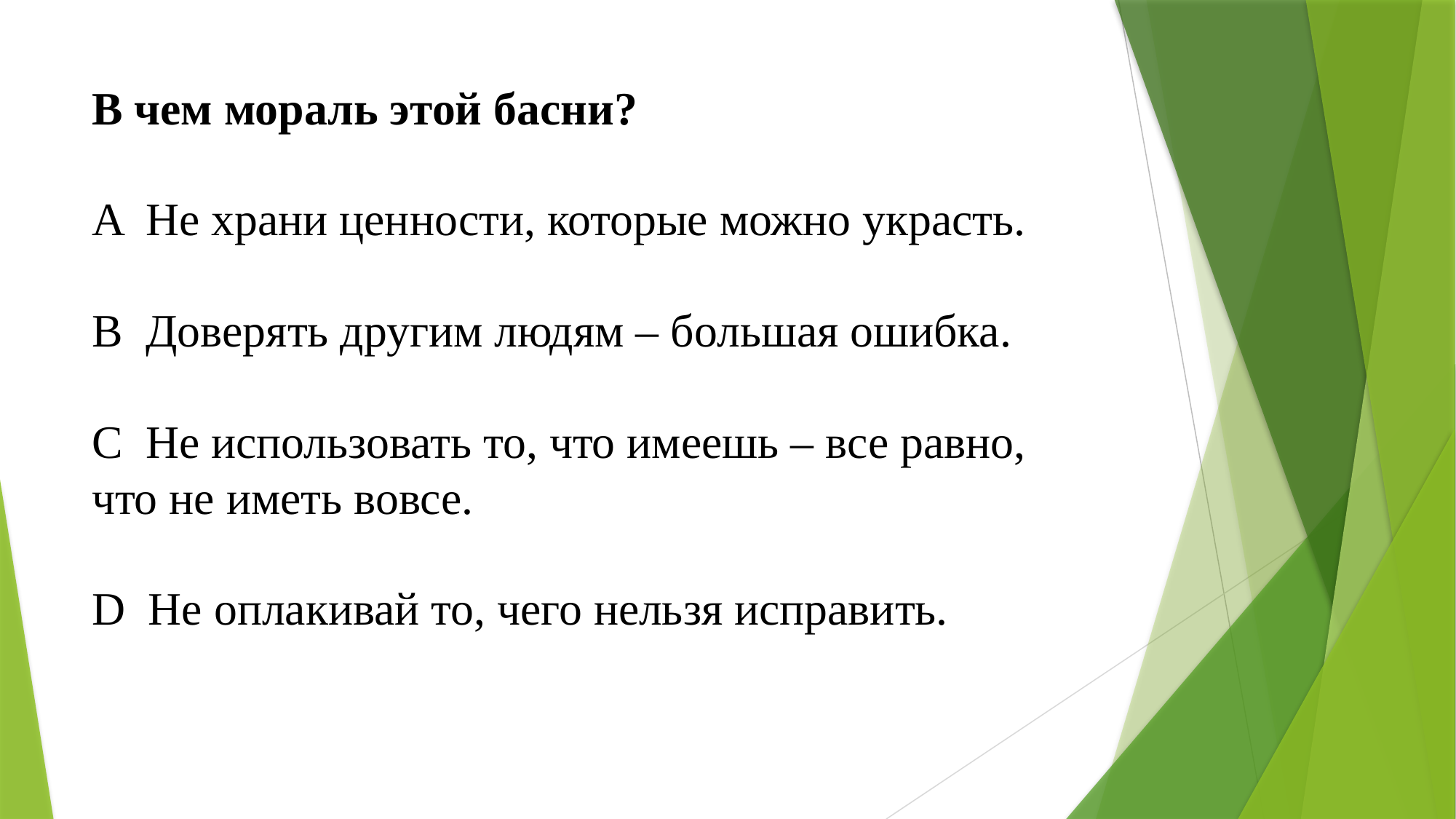

# В чем мораль этой басни? A  Не храни ценности, которые можно украсть. B  Доверять другим людям – большая ошибка. C  Не использовать то, что имеешь – все равно, что не иметь вовсе. D  Не оплакивай то, чего нельзя исправить.